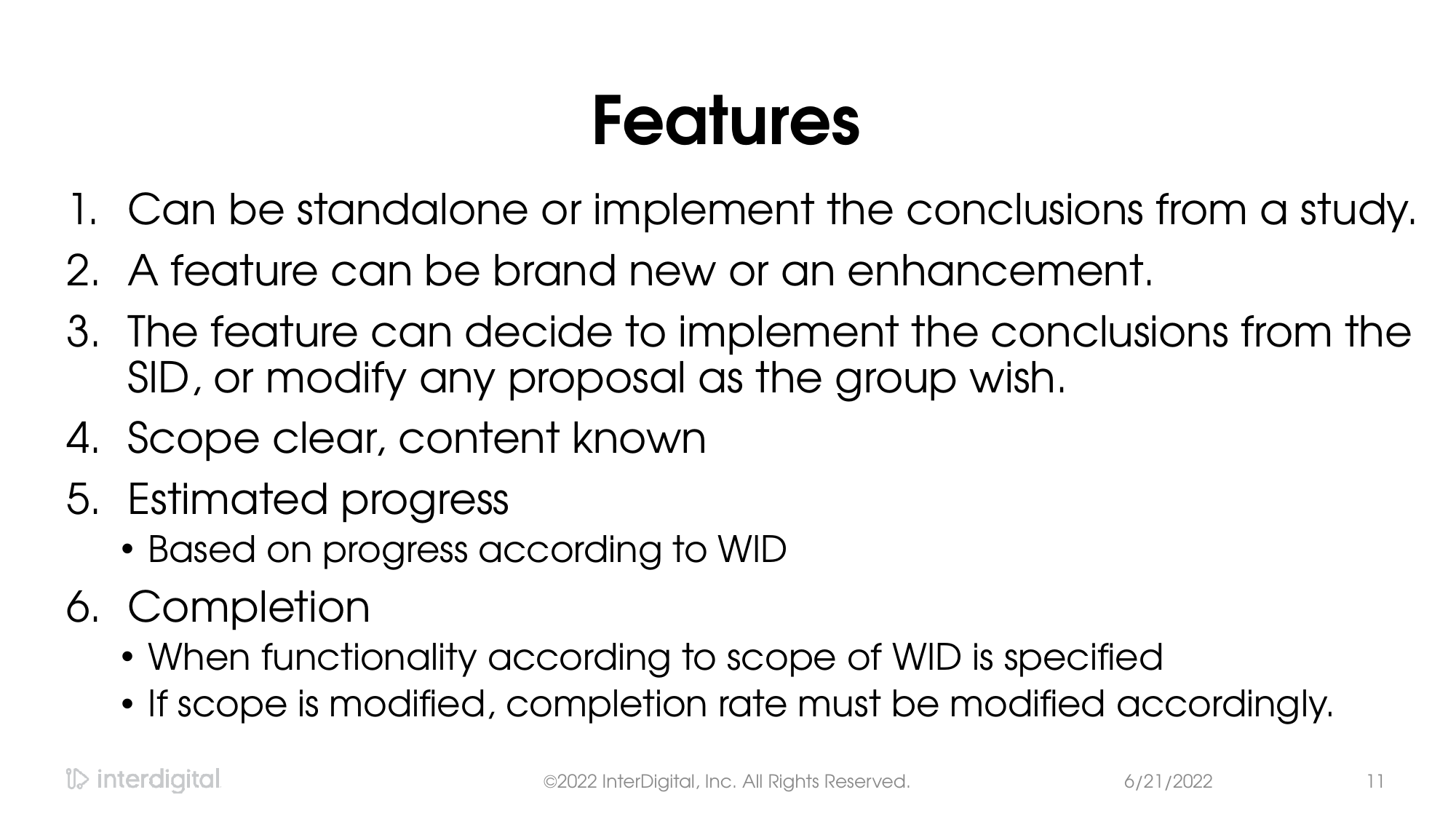

# Features
Can be standalone or implement the conclusions from a study.
A feature can be brand new or an enhancement.
The feature can decide to implement the conclusions from the SID, or modify any proposal as the group wish.
Scope clear, content known
Estimated progress
Based on progress according to WID
Completion
When functionality according to scope of WID is specified
If scope is modified, completion rate must be modified accordingly.
©2022 InterDigital, Inc. All Rights Reserved.
6/21/2022
11